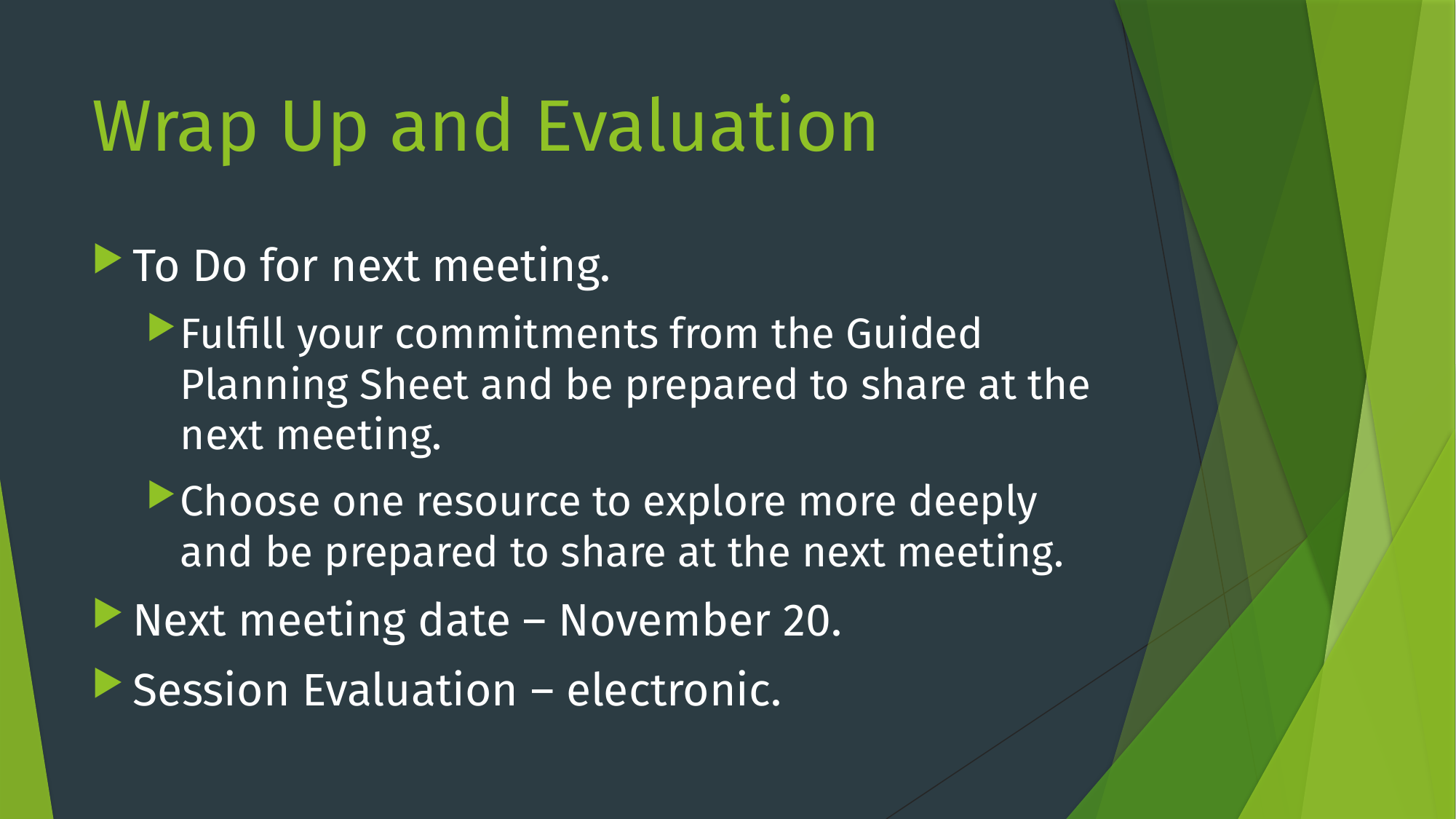

# Wrap Up and Evaluation
To Do for next meeting.
Fulfill your commitments from the Guided Planning Sheet and be prepared to share at the next meeting.
Choose one resource to explore more deeply and be prepared to share at the next meeting.
Next meeting date – November 20.
Session Evaluation – electronic.